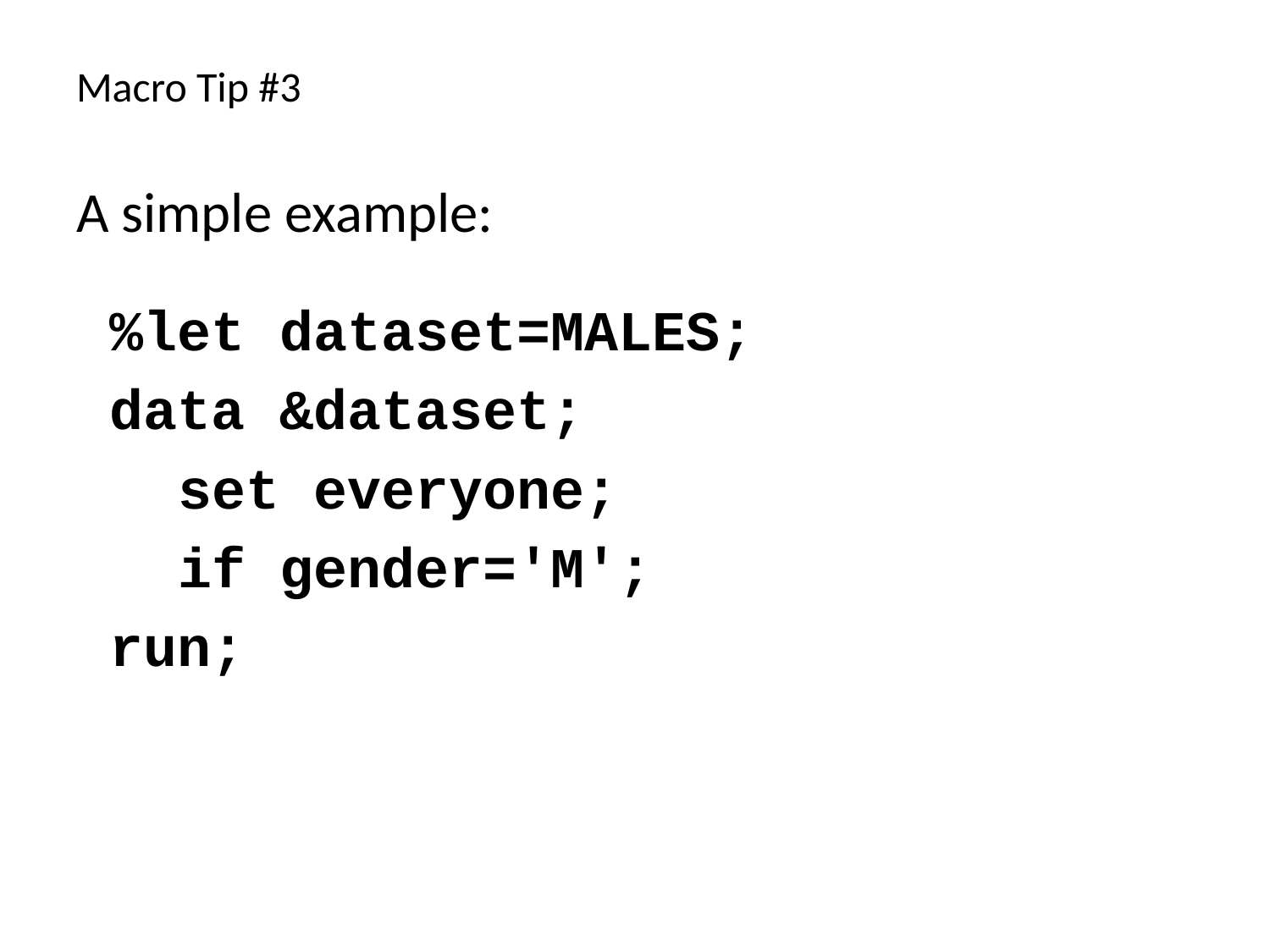

# Macro Tip #3
A simple example:

 %let dataset=MALES;
 data &dataset;
   set everyone;
   if gender='M';
 run;